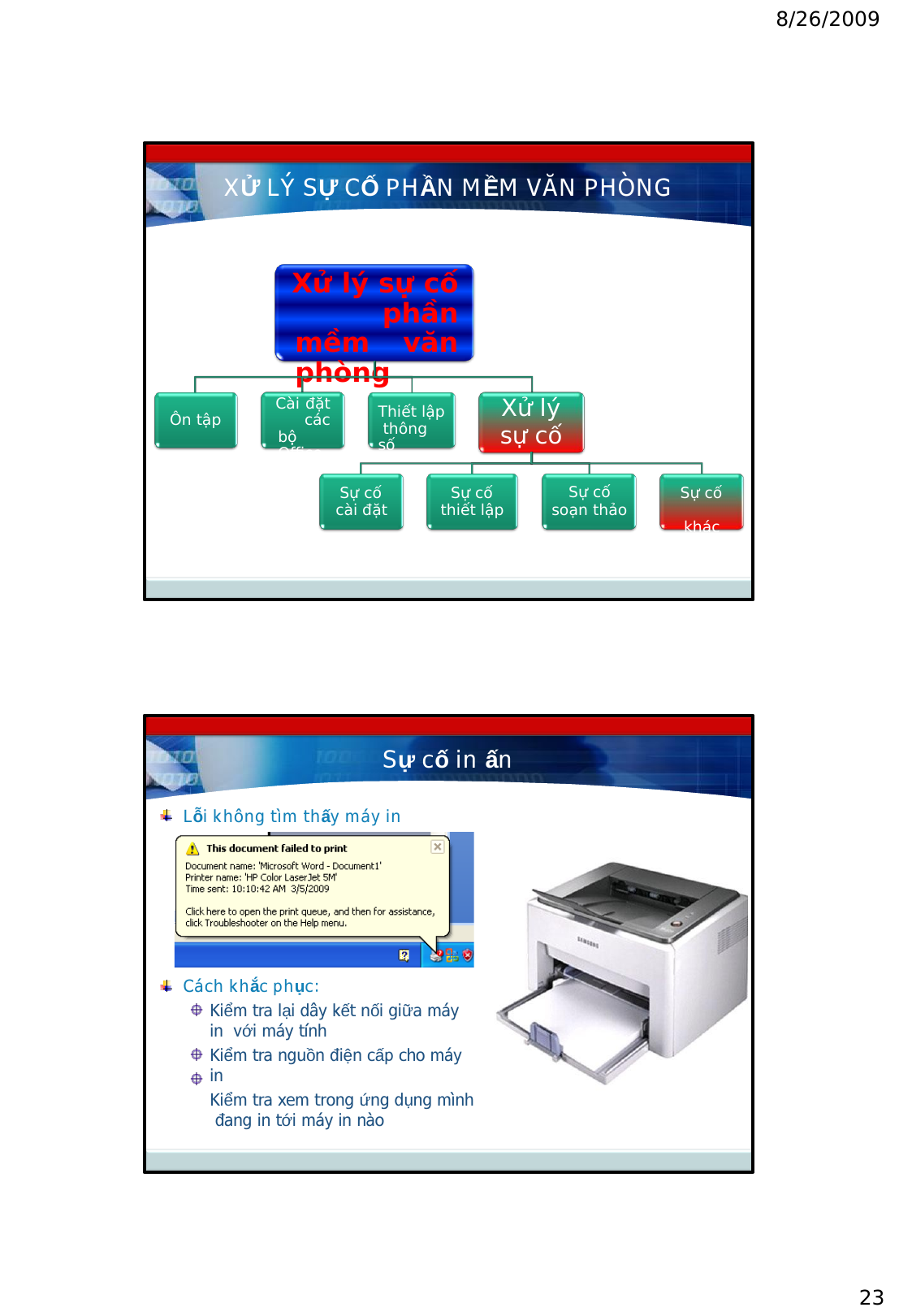

8/26/2009

XỬ LÝ SỰ CỐ PHẦN MỀM VĂN PHÒNG

Xử lý sự cố  phần mềm  văn phòng

Cài đặt  các bộ  Office
Xử lý
sự cố
Thiết lập  thông số
Ôn tập

Sự cố  cài đặt
Sự cố  thiết lập
Sự cố
soạn thảo
Sự cố  khác

Sự cố in ấn

Lỗi không tìm thấy máy in

Cách khắc phục:
Kiểm tra lại dây kết nối giữa máy in  với máy tính
Kiểm tra nguồn điện cấp cho máy in
Kiểm tra xem trong ứng dụng mình  đang in tới máy in nào

23